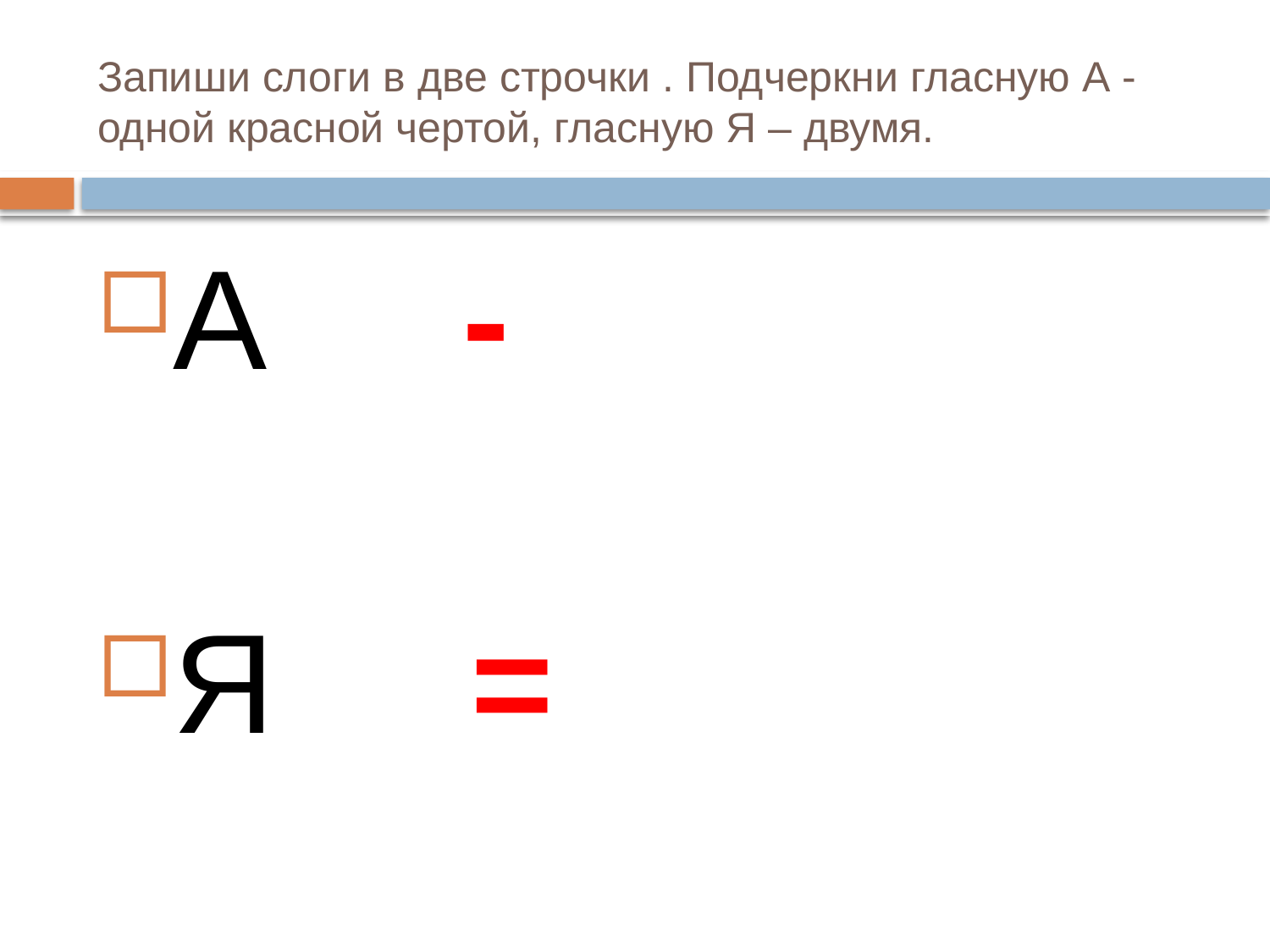

# Запиши слоги в две строчки . Подчеркни гласную А - одной красной чертой, гласную Я – двумя.
А     -

Я     =